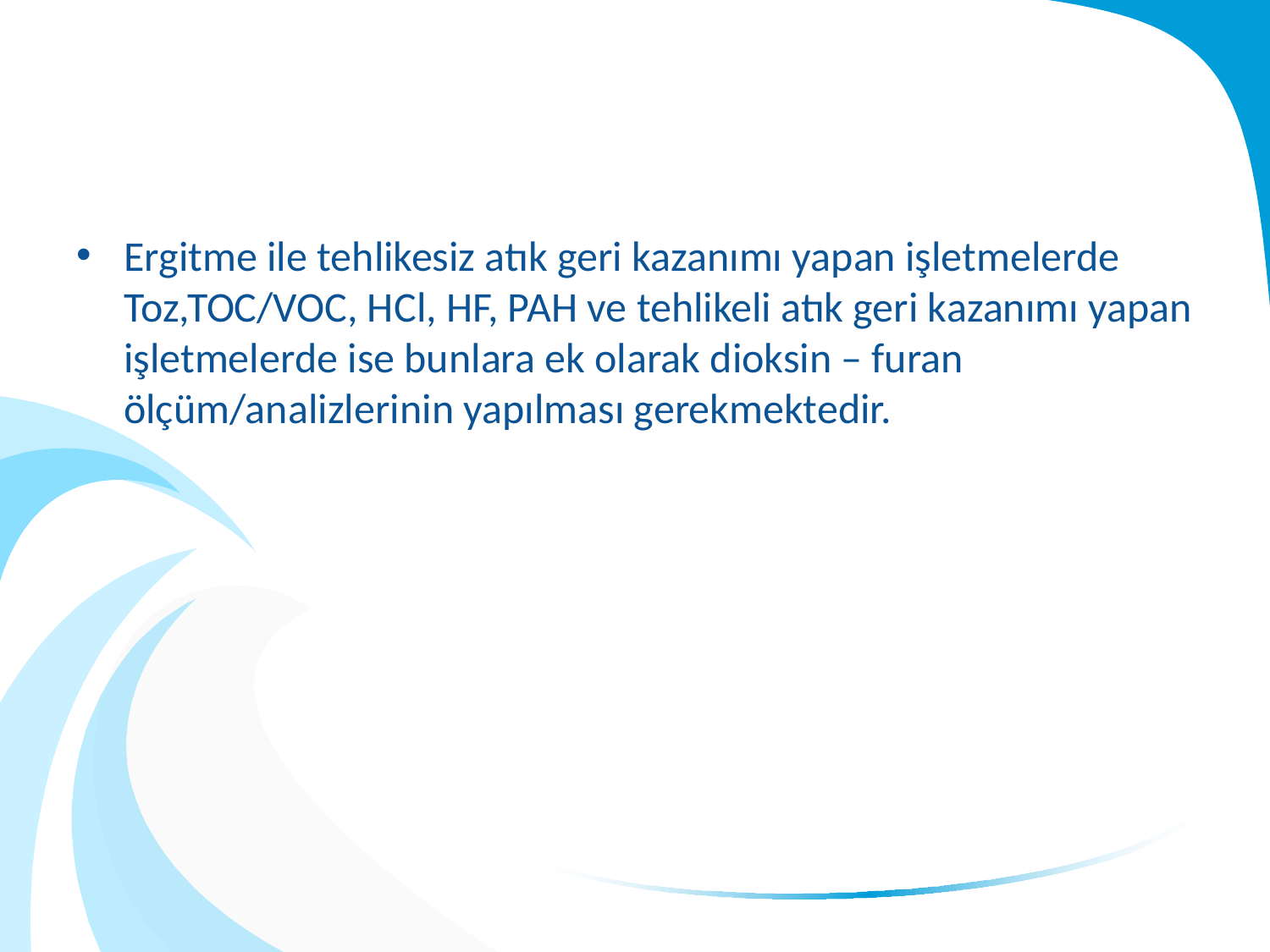

Ergitme ile tehlikesiz atık geri kazanımı yapan işletmelerde Toz,TOC/VOC, HCl, HF, PAH ve tehlikeli atık geri kazanımı yapan işletmelerde ise bunlara ek olarak dioksin – furan ölçüm/analizlerinin yapılması gerekmektedir.